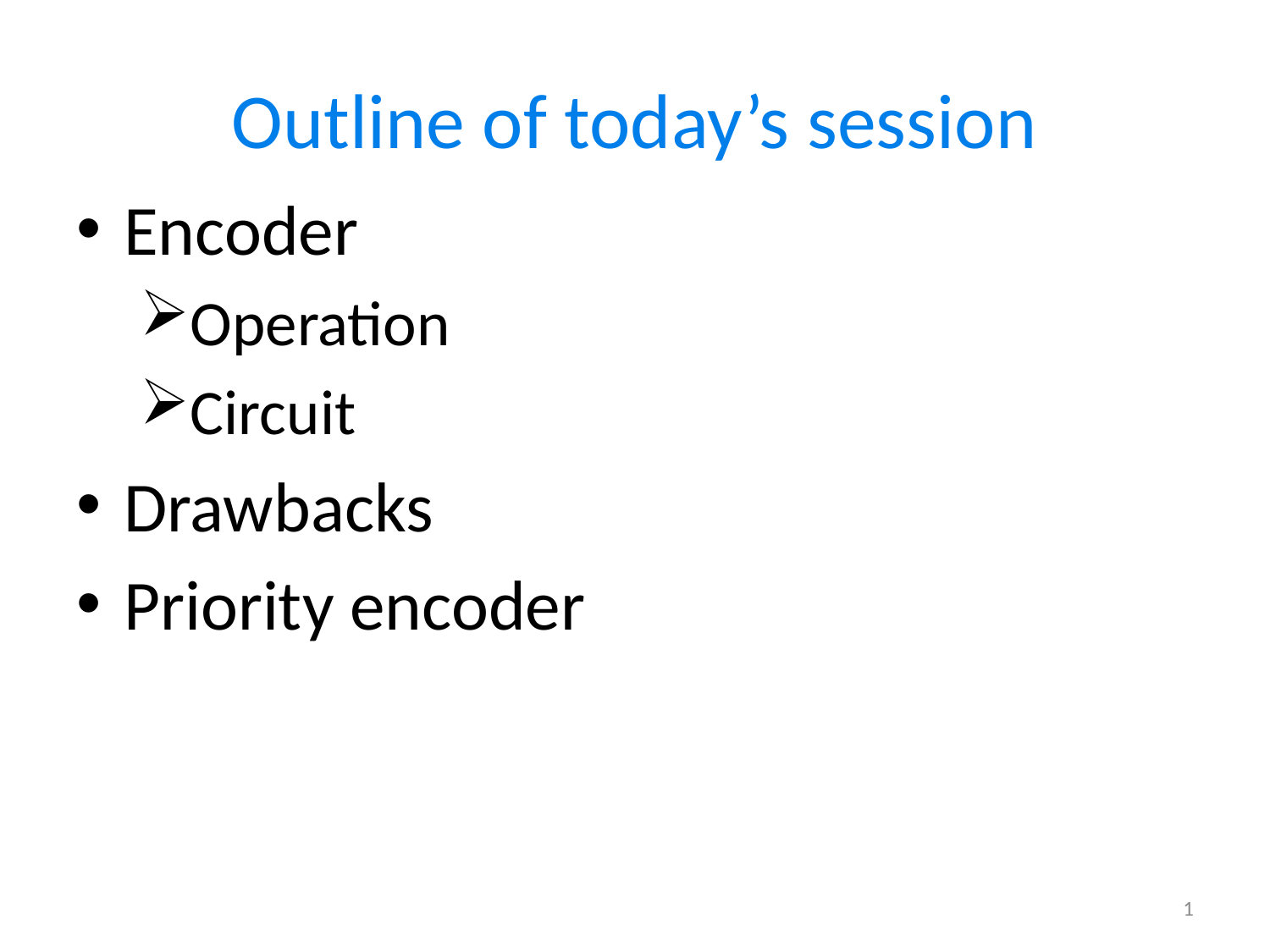

# Outline of today’s session
Encoder
Operation
Circuit
Drawbacks
Priority encoder

1